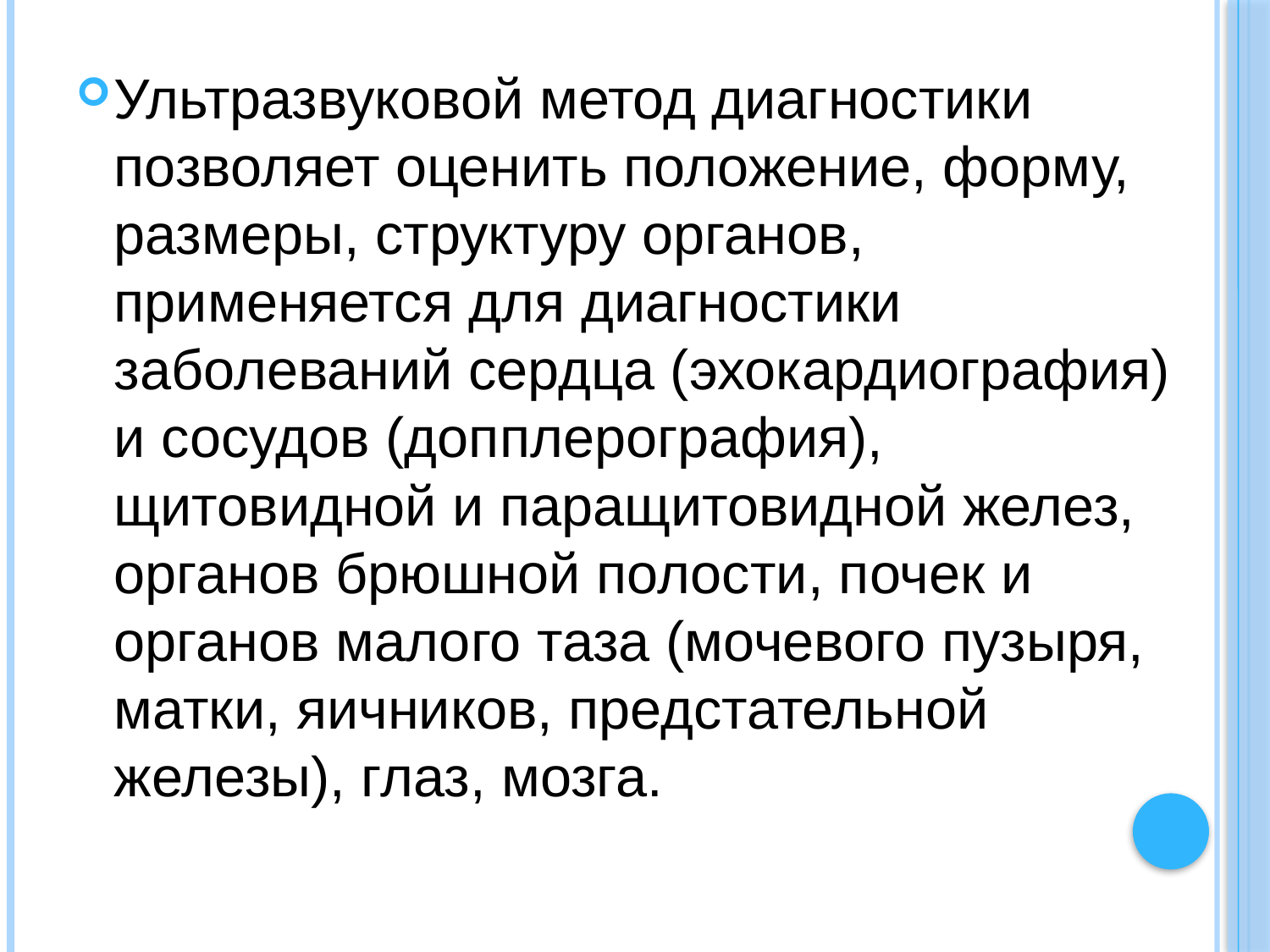

Ультразвуковой метод диагностики позволяет оценить положение, форму, размеры, структуру органов, применяется для диагностики заболеваний сердца (эхокардиография) и сосудов (допплерография), щитовидной и паращитовидной желез, органов брюшной полости, почек и органов малого таза (мочевого пузыря, матки, яичников, предстательной железы), глаз, мозга.